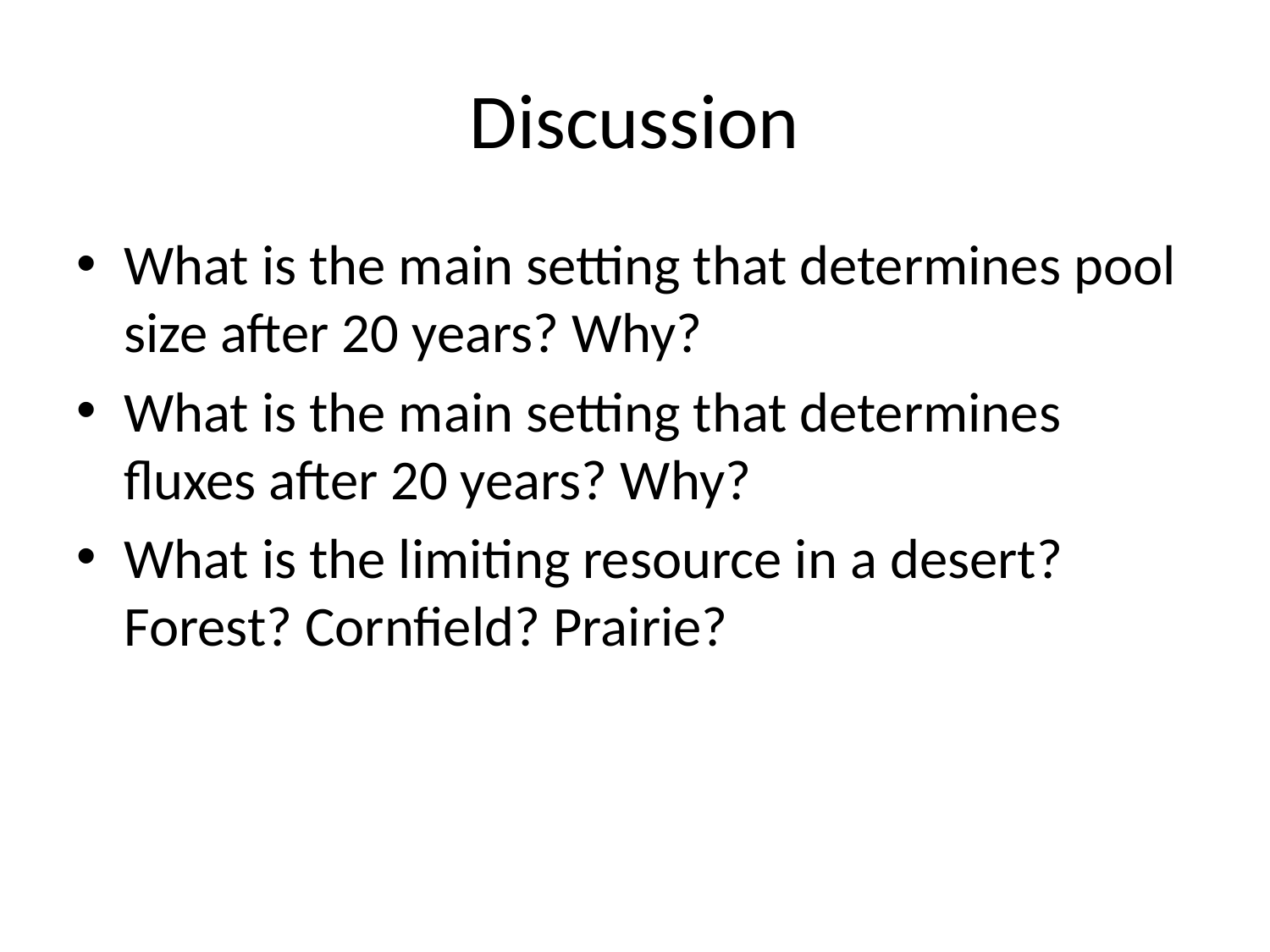

# Discussion
What is the main setting that determines pool size after 20 years? Why?
What is the main setting that determines fluxes after 20 years? Why?
What is the limiting resource in a desert? Forest? Cornfield? Prairie?